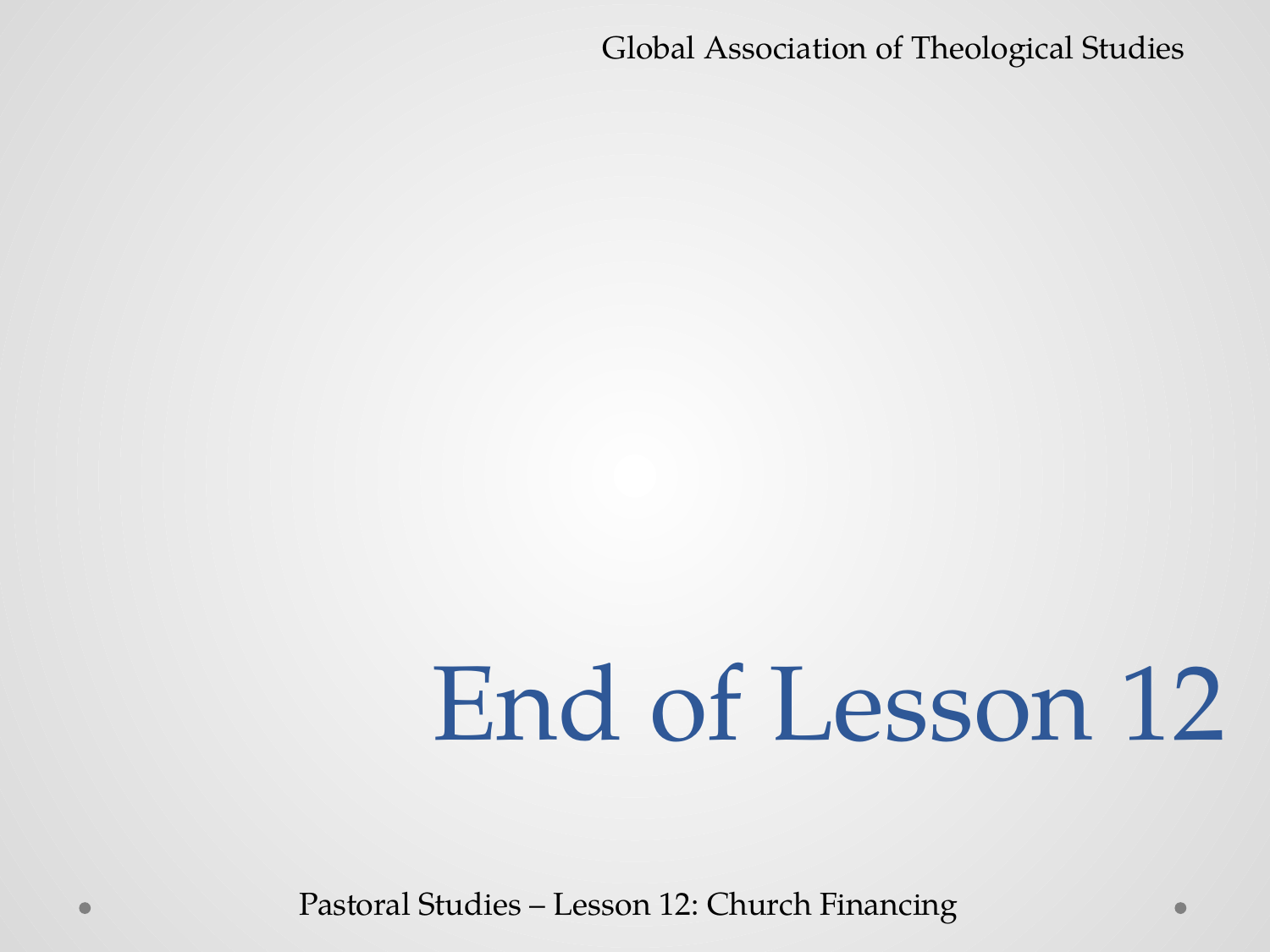

Global Association of Theological Studies
# End of Lesson 12
Pastoral Studies – Lesson 12: Church Financing